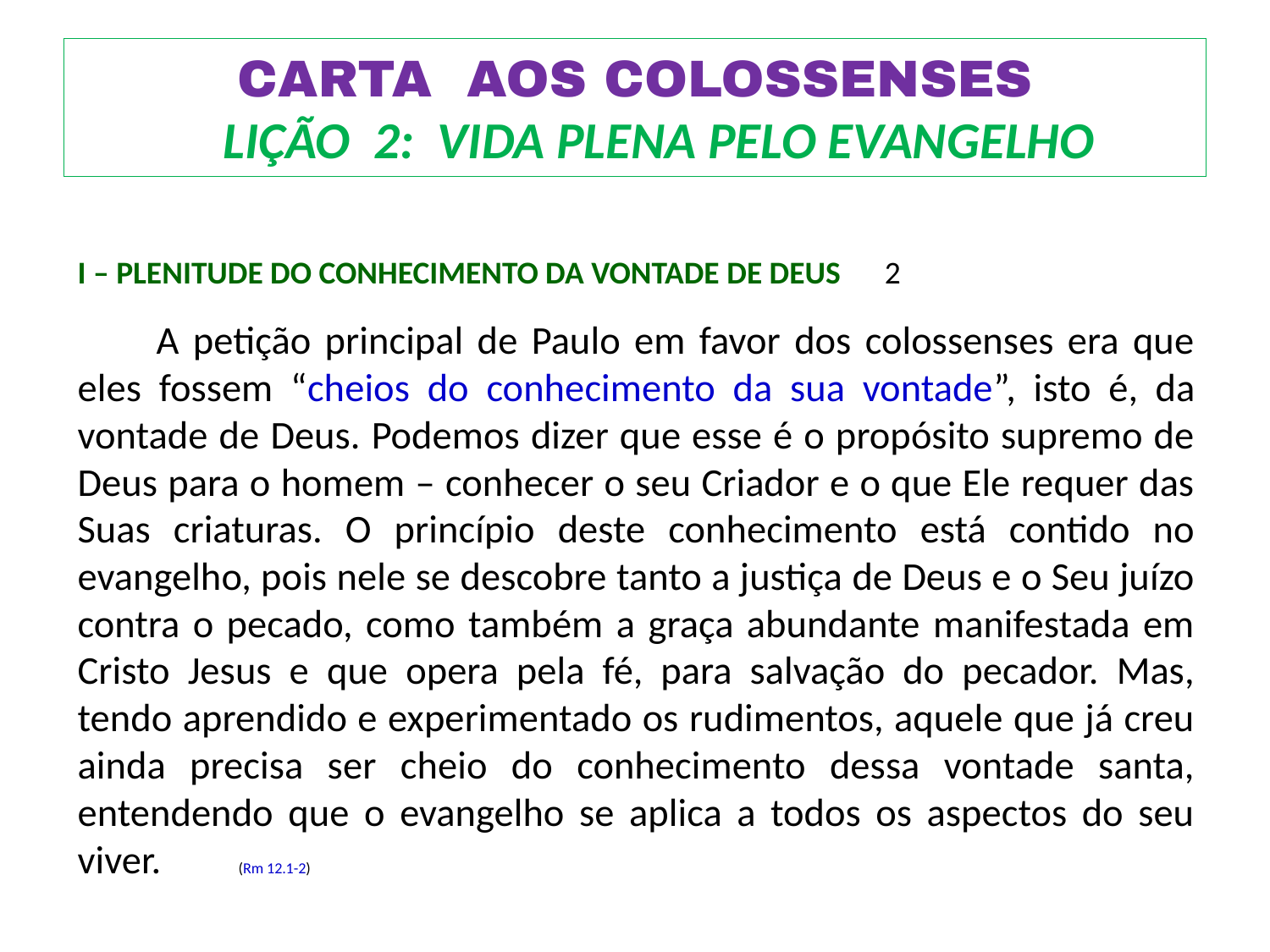

# CARTA  AOS COLOSSENSES LIÇÃO  2:  VIDA PLENA PELO EVANGELHO
I – PLENITUDE DO CONHECIMENTO DA VONTADE DE DEUS      2

	A petição principal de Paulo em favor dos colossenses era que eles fossem “cheios do conhecimento da sua vontade”, isto é, da vontade de Deus. Podemos dizer que esse é o propósito supremo de Deus para o homem – conhecer o seu Criador e o que Ele requer das Suas criaturas. O princípio deste conhecimento está contido no evangelho, pois nele se descobre tanto a justiça de Deus e o Seu juízo contra o pecado, como também a graça abundante manifestada em Cristo Jesus e que opera pela fé, para salvação do pecador. Mas, tendo aprendido e experimentado os rudimentos, aquele que já creu ainda precisa ser cheio do conhecimento dessa vontade santa, entendendo que o evangelho se aplica a todos os aspectos do seu viver.			 (Rm 12.1-2)